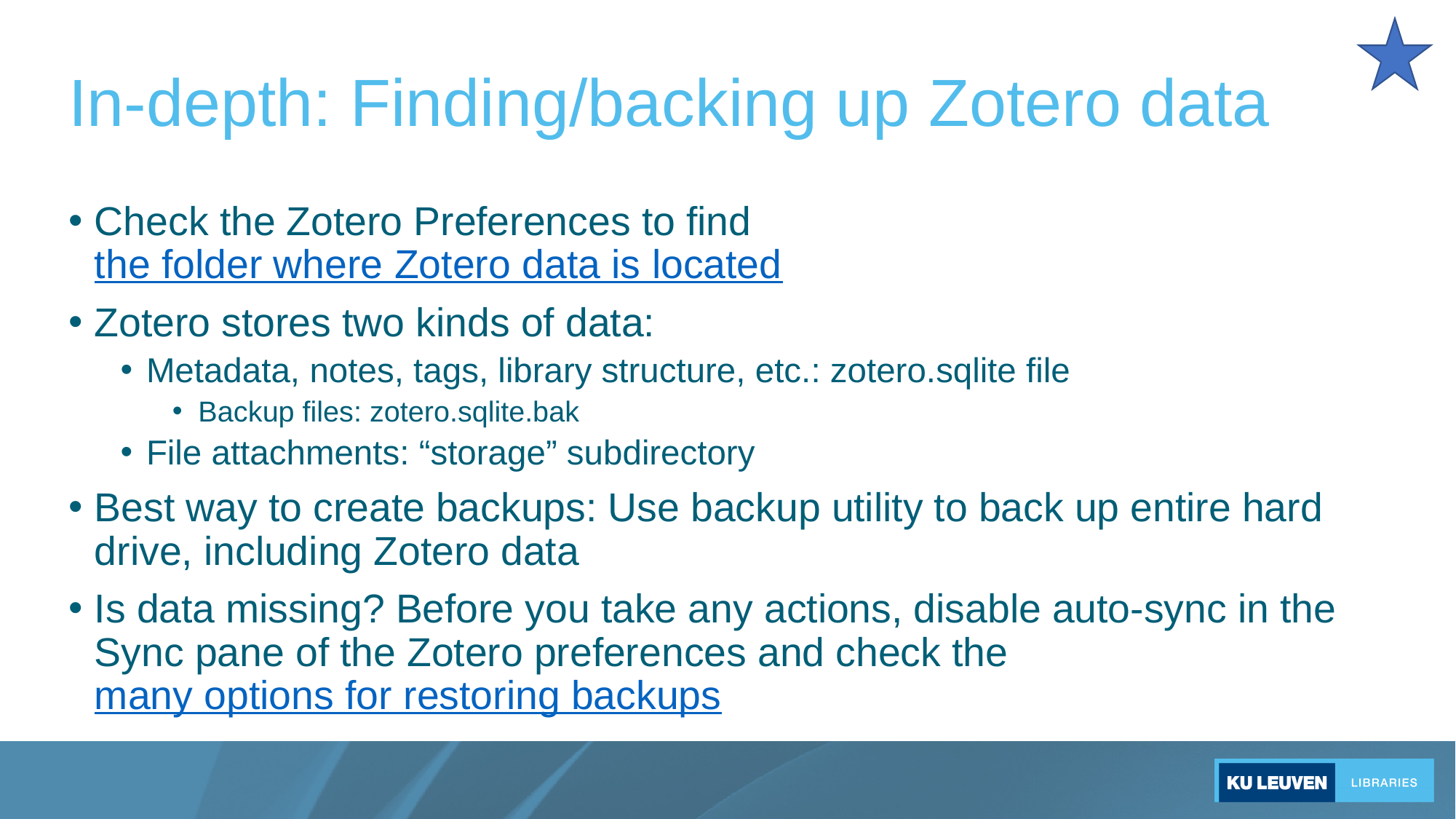

# In-depth: Finding/backing up Zotero data
Check the Zotero Preferences to find the folder where Zotero data is located
Zotero stores two kinds of data:
Metadata, notes, tags, library structure, etc.: zotero.sqlite file
Backup files: zotero.sqlite.bak
File attachments: “storage” subdirectory
Best way to create backups: Use backup utility to back up entire hard drive, including Zotero data
Is data missing? Before you take any actions, disable auto-sync in the Sync pane of the Zotero preferences and check the many options for restoring backups